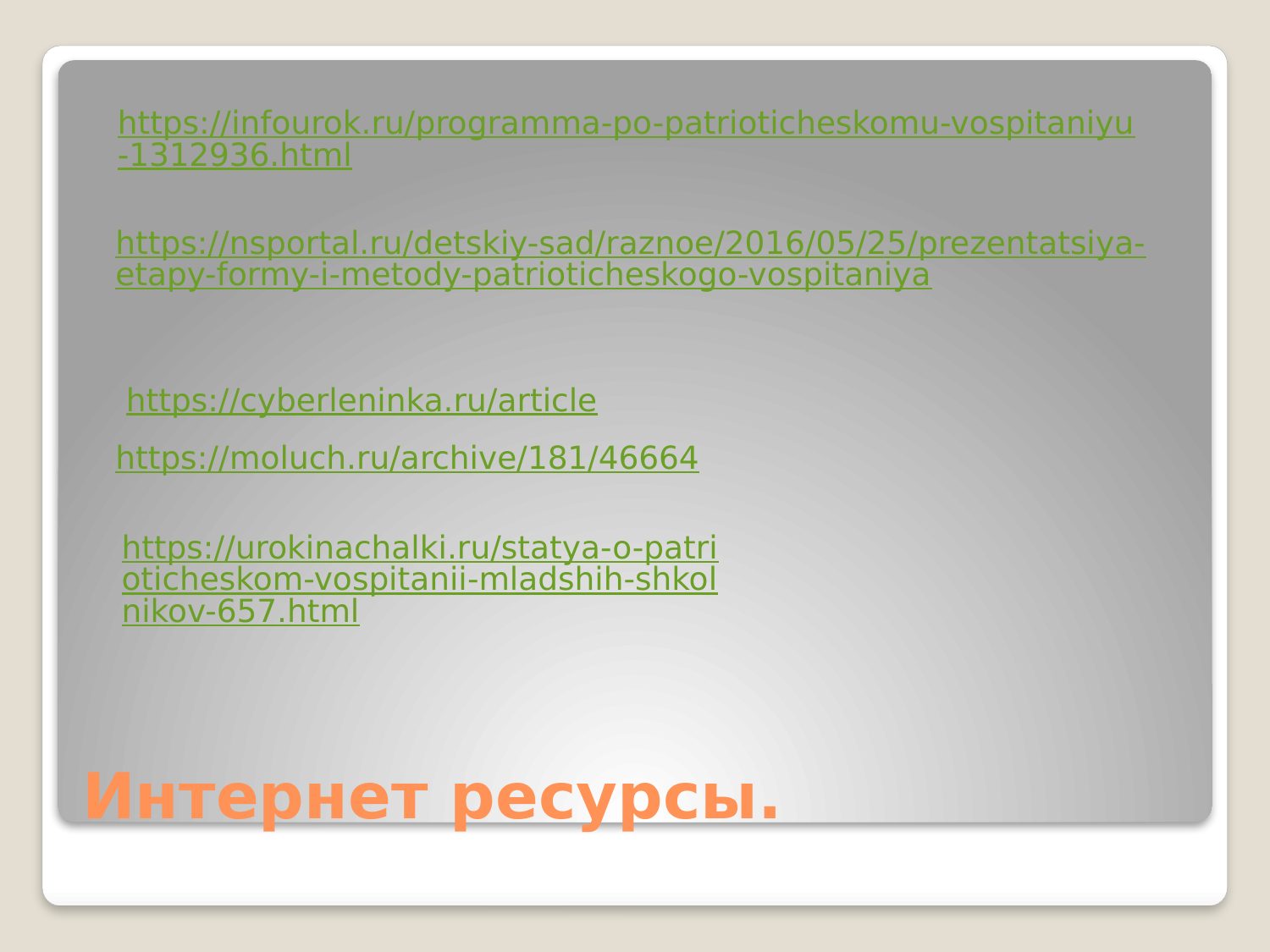

https://infourok.ru/programma-po-patrioticheskomu-vospitaniyu-1312936.html
https://nsportal.ru/detskiy-sad/raznoe/2016/05/25/prezentatsiya-etapy-formy-i-metody-patrioticheskogo-vospitaniya
https://cyberleninka.ru/article
https://moluch.ru/archive/181/46664

https://urokinachalki.ru/statya-o-patrioticheskom-vospitanii-mladshih-shkolnikov-657.html
# Интернет ресурсы.